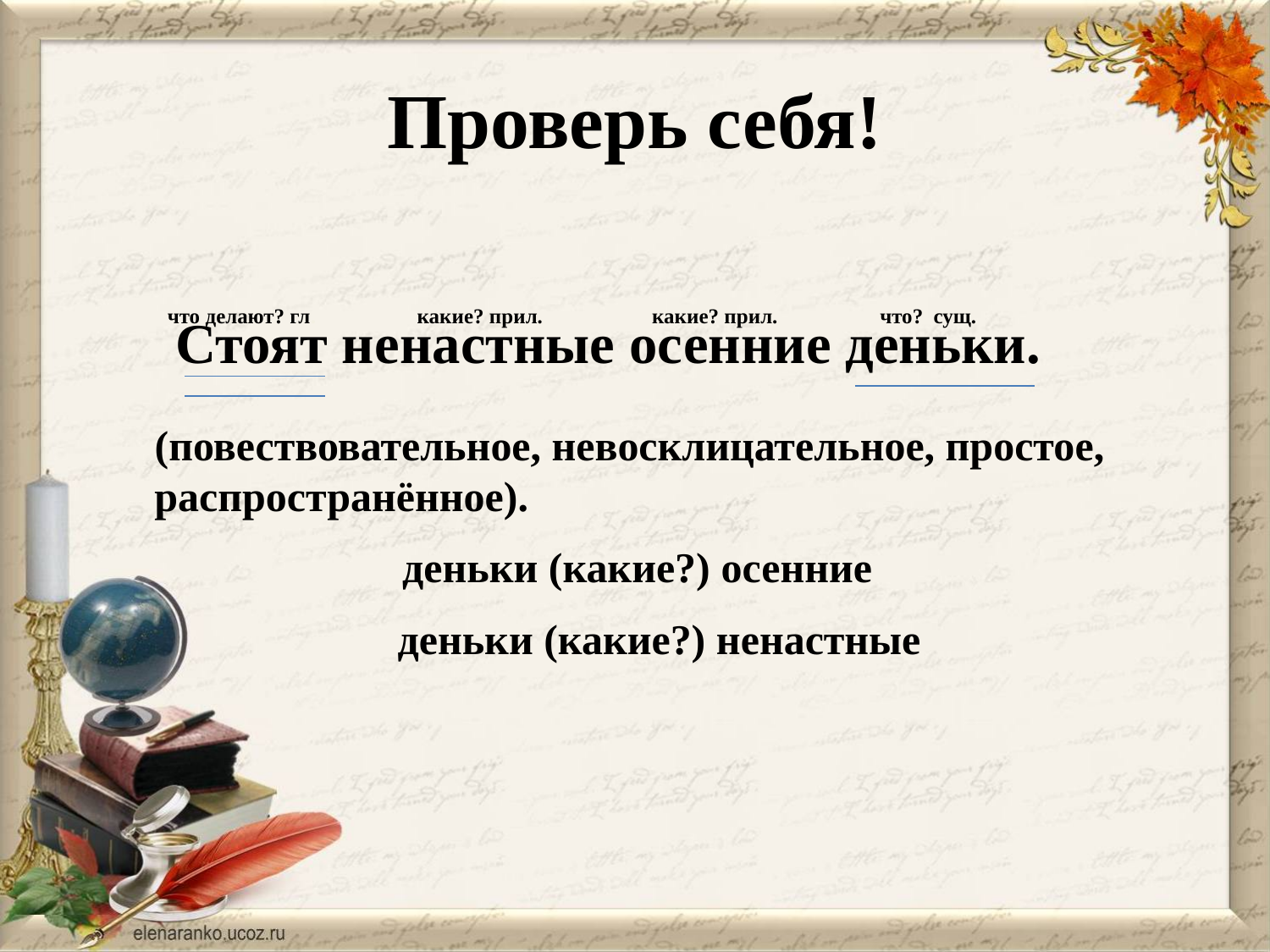

# Проверь себя!

       Стоят ненастные осенние деньки.
что делают? гл.
какие? прил.
какие? прил.
      что?  сущ.

(повествовательное, невосклицательное, простое,
распространённое).
деньки (какие?) осенние
деньки (какие?) ненастные